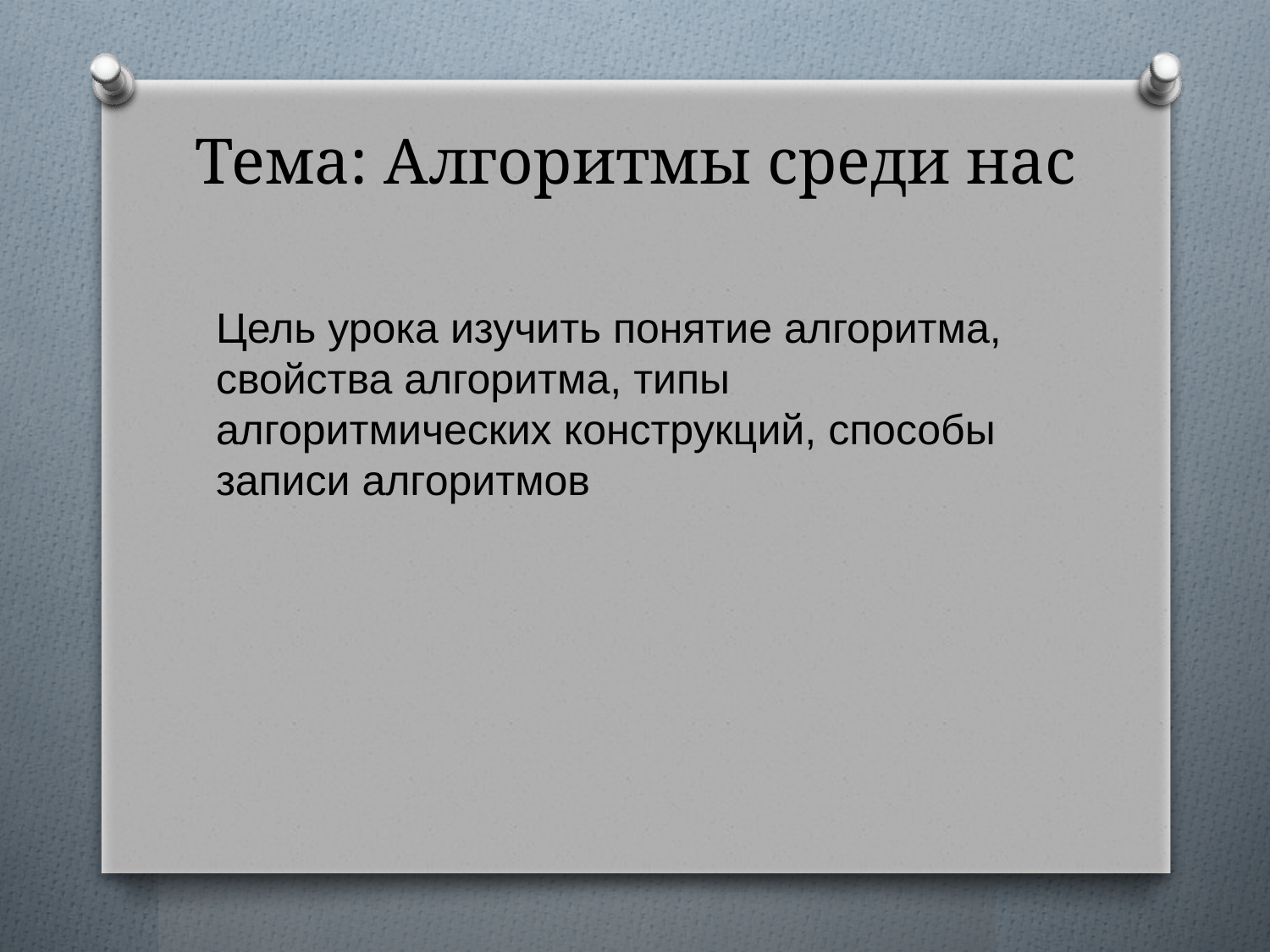

# Тема: Алгоритмы среди нас
Цель урока изучить понятие алгоритма, свойства алгоритма, типы алгоритмических конструкций, способы записи алгоритмов